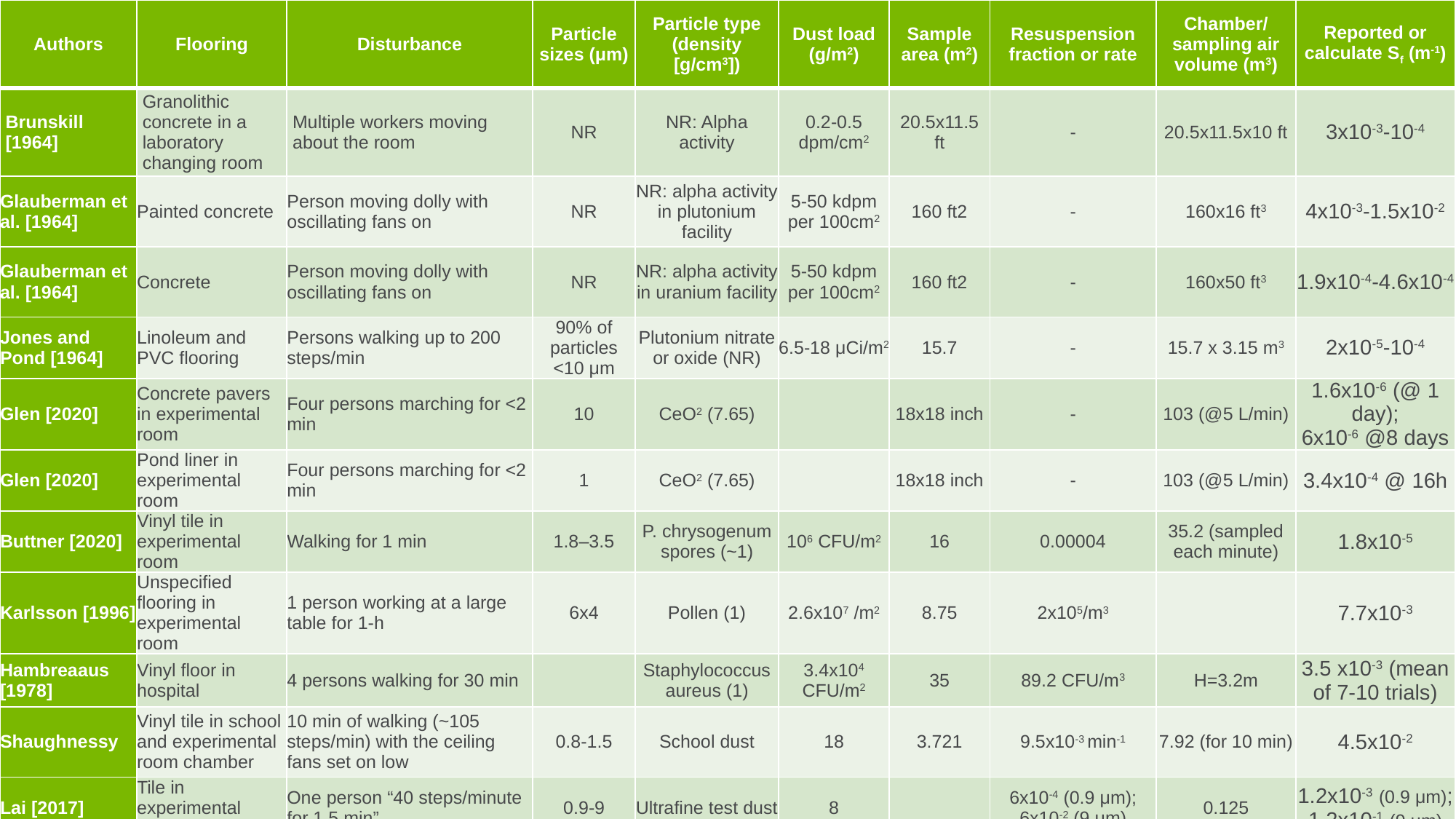

| Authors | Flooring | Disturbance | Particle sizes (μm) | Particle type (density [g/cm3]) | Dust load (g/m2) | Sample area (m2) | Resuspension fraction or rate | Chamber/ sampling air volume (m3) | Reported or calculate Sf (m-1) |
| --- | --- | --- | --- | --- | --- | --- | --- | --- | --- |
| Brunskill [1964] | Granolithic concrete in a laboratory changing room | Multiple workers moving about the room | NR | NR: Alpha activity | 0.2-0.5 dpm/cm2 | 20.5x11.5 ft | - | 20.5x11.5x10 ft | 3x10-3-10-4 |
| Glauberman et al. [1964] | Painted concrete | Person moving dolly with oscillating fans on | NR | NR: alpha activity in plutonium facility | 5-50 kdpm per 100cm2 | 160 ft2 | - | 160x16 ft3 | 4x10-3-1.5x10-2 |
| Glauberman et al. [1964] | Concrete | Person moving dolly with oscillating fans on | NR | NR: alpha activity in uranium facility | 5-50 kdpm per 100cm2 | 160 ft2 | - | 160x50 ft3 | 1.9x10-4-4.6x10-4 |
| Jones and Pond [1964] | Linoleum and PVC flooring | Persons walking up to 200 steps/min | 90% of particles <10 μm | Plutonium nitrate or oxide (NR) | 6.5-18 μCi/m2 | 15.7 | - | 15.7 x 3.15 m3 | 2x10-5-10-4 |
| Glen [2020] | Concrete pavers in experimental room | Four persons marching for <2 min | 10 | CeO2 (7.65) |  | 18x18 inch | - | 103 (@5 L/min) | 1.6x10-6 (@ 1 day); 6x10-6 @8 days |
| Glen [2020] | Pond liner in experimental room | Four persons marching for <2 min | 1 | CeO2 (7.65) |  | 18x18 inch | - | 103 (@5 L/min) | 3.4x10-4 @ 16h |
| Buttner [2020] | Vinyl tile in experimental room | Walking for 1 min | 1.8–3.5 | P. chrysogenum spores (~1) | 106 CFU/m2 | 16 | 0.00004 | 35.2 (sampled each minute) | 1.8x10-5 |
| Karlsson [1996] | Unspecified flooring in experimental room | 1 person working at a large table for 1-h | 6x4 | Pollen (1) | 2.6x107 /m2 | 8.75 | 2x105/m3 |  | 7.7x10-3 |
| Hambreaaus [1978] | Vinyl floor in hospital | 4 persons walking for 30 min |  | Staphylococcus aureus (1) | 3.4x104 CFU/m2 | 35 | 89.2 CFU/m3 | H=3.2m | 3.5 x10-3 (mean of 7-10 trials) |
| Shaughnessy | Vinyl tile in school and experimental room chamber | 10 min of walking (~105 steps/min) with the ceiling fans set on low | 0.8-1.5 | School dust | 18 | 3.721 | 9.5x10-3 min-1 | 7.92 (for 10 min) | 4.5x10-2 |
| Lai [2017] | Tile in experimental room | One person “40 steps/minute for 1.5 min” | 0.9-9 | Ultrafine test dust | 8 |  | 6x10-4 (0.9 μm); 6x10-2 (9 μm) | 0.125 | 1.2x10-3 (0.9 μm); 1.2x10-1 (9 μm) |
10